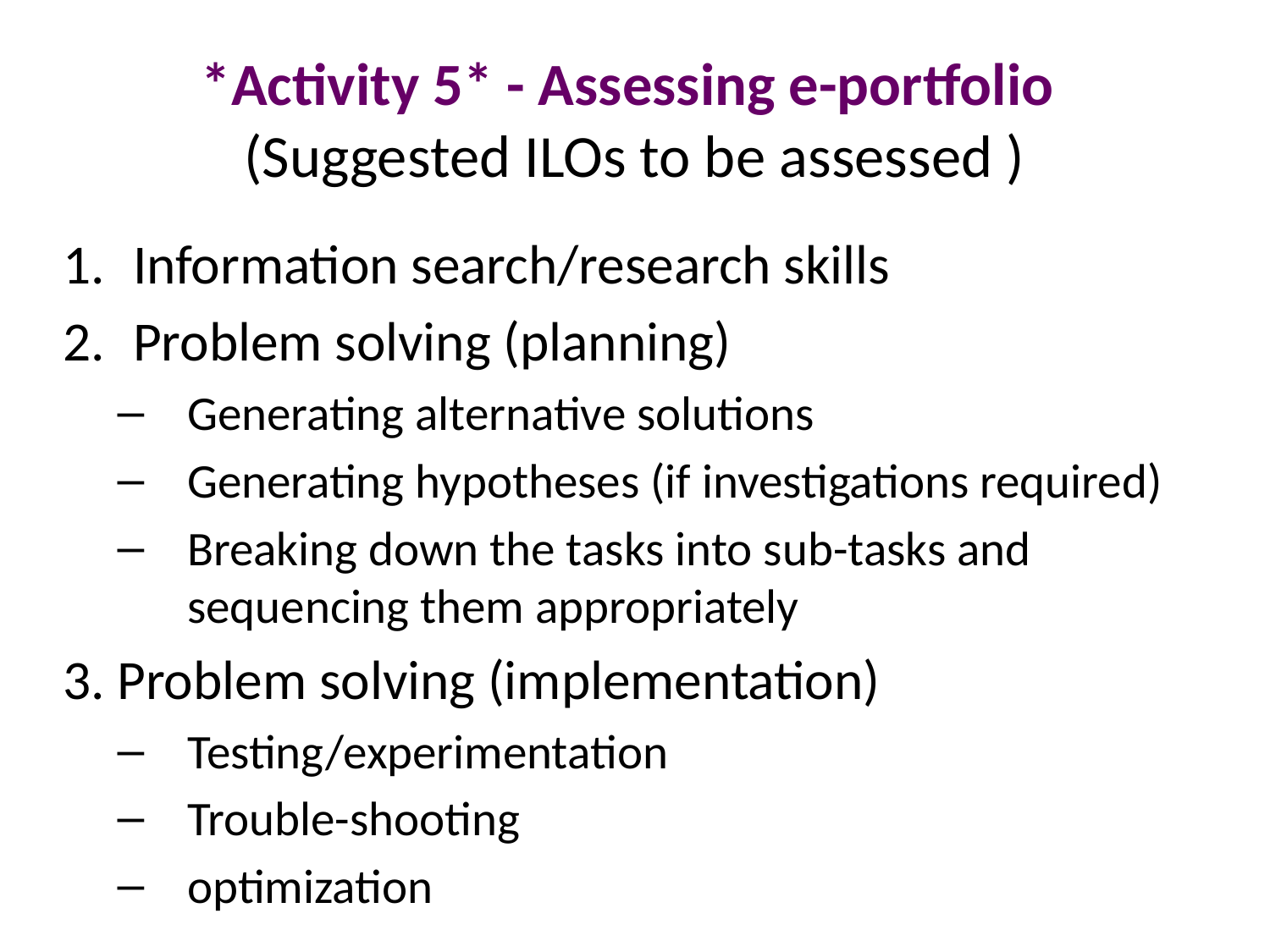

# *Activity 5* - Assessing e-portfolio (Suggested ILOs to be assessed )
Information search/research skills
Problem solving (planning)
Generating alternative solutions
Generating hypotheses (if investigations required)
Breaking down the tasks into sub-tasks and sequencing them appropriately
3. Problem solving (implementation)
Testing/experimentation
Trouble-shooting
optimization